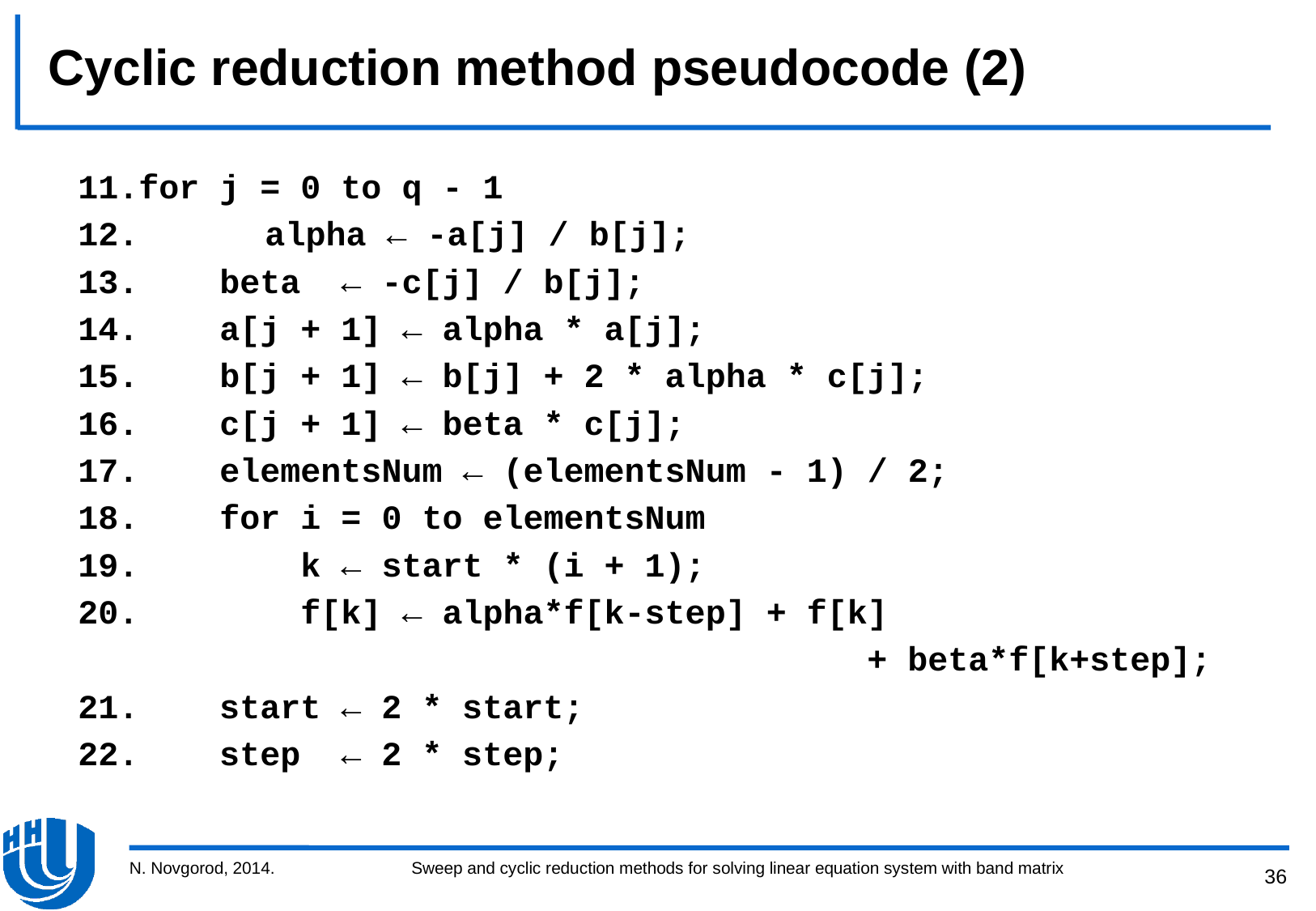

# Cyclic reduction method pseudocode (2)
11.for j = 0 to q - 1
12.	 alpha ← -a[j] / b[j];
13.    beta  ← -c[j] / b[j];
14.    a[j + 1] ← alpha * a[j];
15.    b[j + 1] ← b[j] + 2 * alpha * c[j];
16.    c[j + 1] ← beta * c[j];
17.    elementsNum ← (elementsNum - 1) / 2;
18.    for i = 0 to elementsNum
19.        k ← start * (i + 1);
20.        f[k] ← alpha*f[k-step] + f[k]
                                       + beta*f[k+step];
21.    start ← 2 * start;
22.    step  ← 2 * step;
N. Novgorod, 2014.
Sweep and cyclic reduction methods for solving linear equation system with band matrix